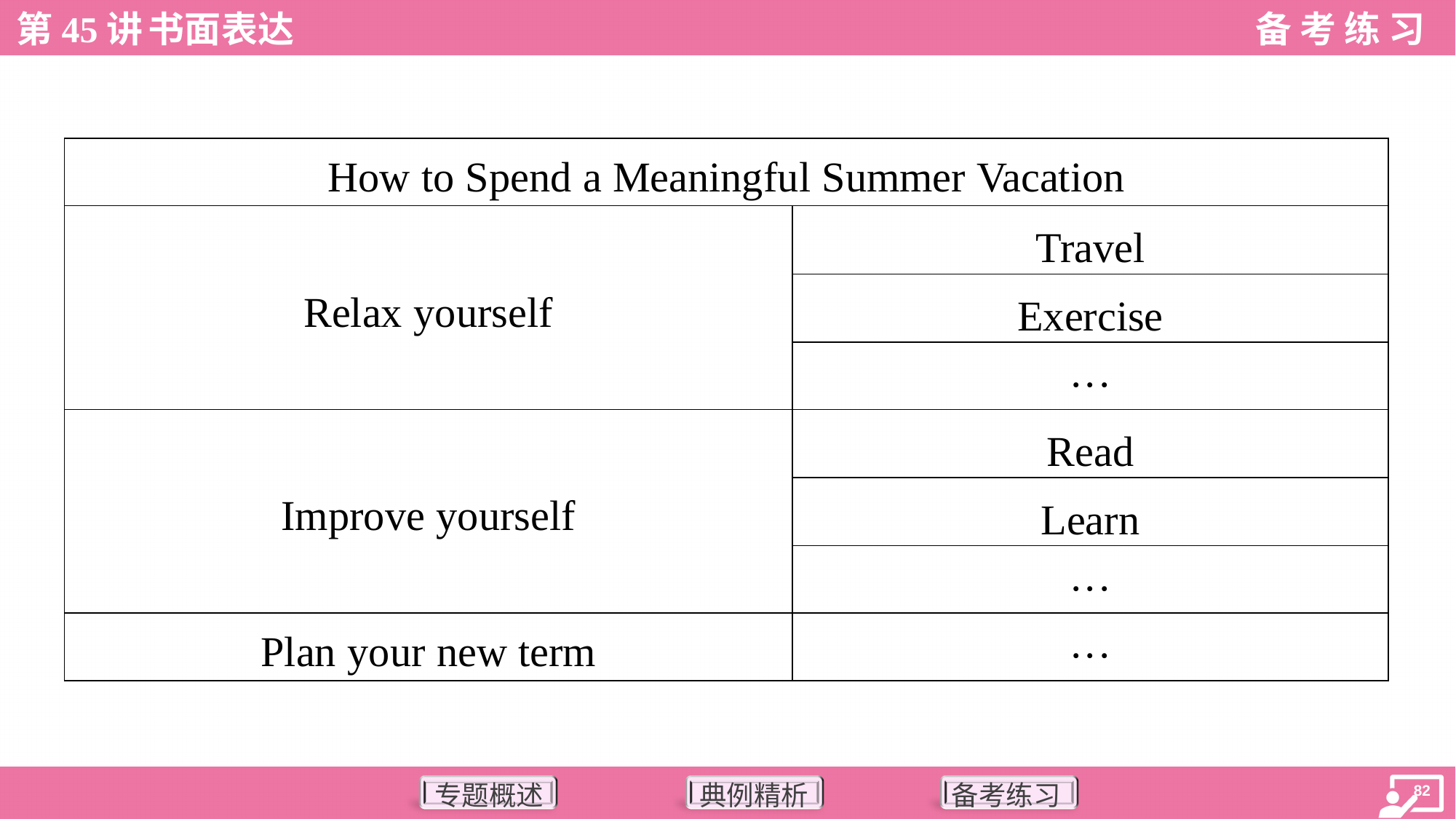

| How to Spend a Meaningful Summer Vacation |  |
| --- | --- |
| Relax yourself | Travel |
|  | Exercise |
|  | ··· |
| Improve yourself | Read |
|  | Learn |
|  | ··· |
| Plan your new term | ··· |